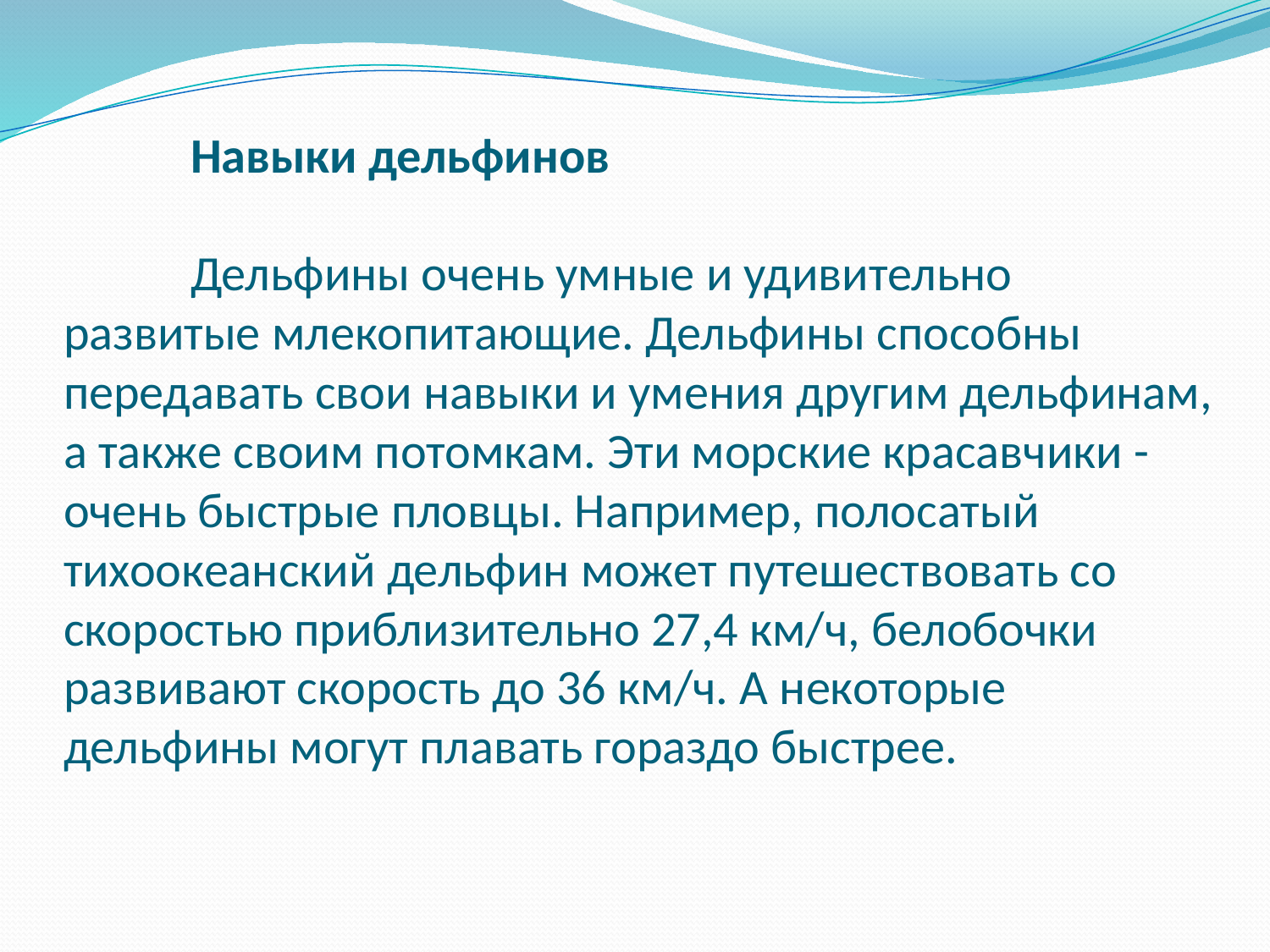

# Навыки дельфинов Дельфины очень умные и удивительно развитые млекопитающие. Дельфины способны передавать свои навыки и умения другим дельфинам, а также своим потомкам. Эти морские красавчики - очень быстрые пловцы. Например, полосатый тихоокеанский дельфин может путешествовать со скоростью приблизительно 27,4 км/ч, белобочки развивают скорость до 36 км/ч. А некоторые дельфины могут плавать гораздо быстрее.